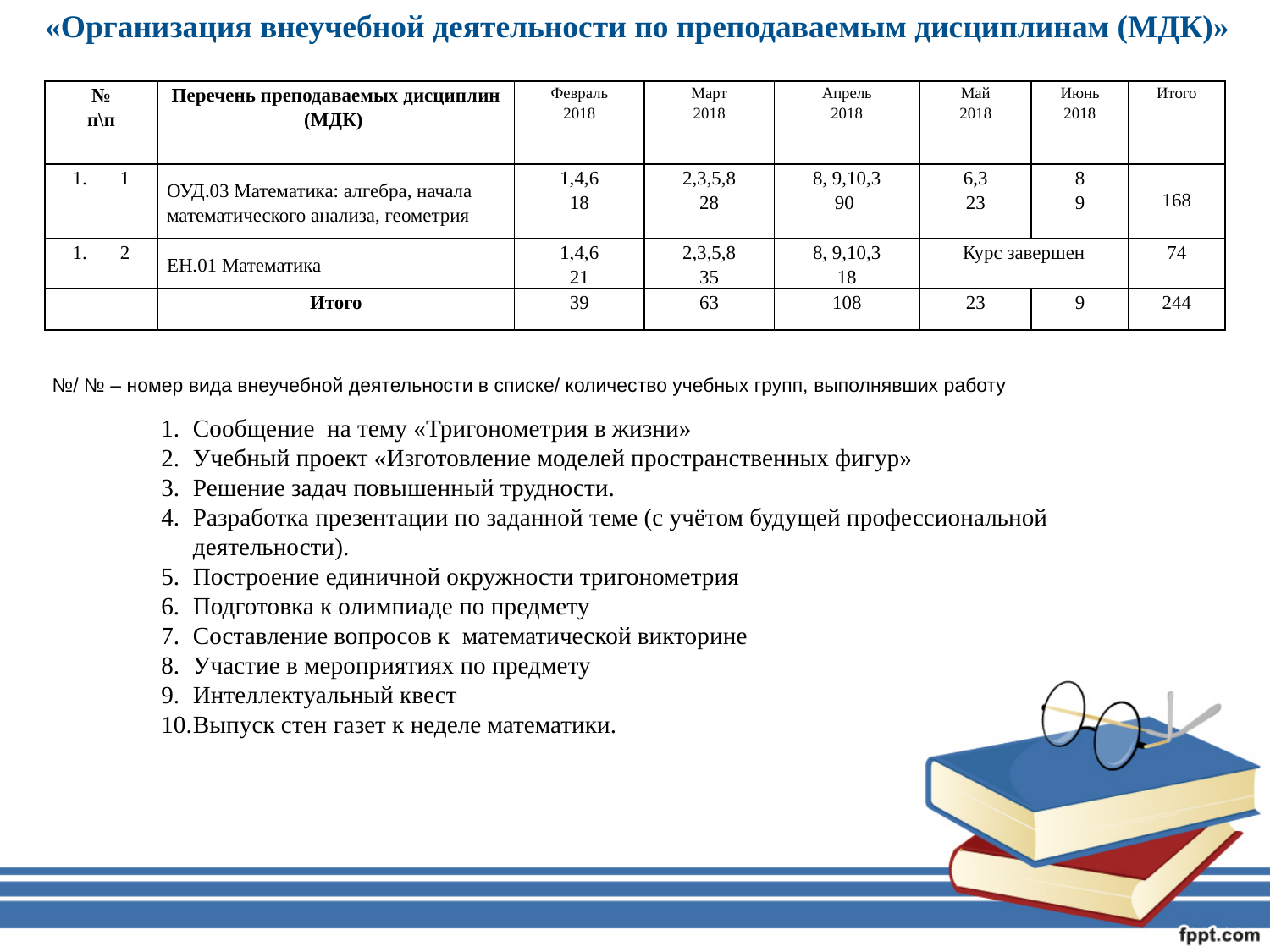

«Организация внеучебной деятельности по преподаваемым дисциплинам (МДК)»
#
| № п\п | Перечень преподаваемых дисциплин (МДК) | Февраль 2018 | Март 2018 | Апрель 2018 | Май 2018 | Июнь 2018 | Итого |
| --- | --- | --- | --- | --- | --- | --- | --- |
| 1 | ОУД.03 Математика: алгебра, начала математического анализа, геометрия | 1,4,6 18 | 2,3,5,8 28 | 8, 9,10,3 90 | 6,3 23 | 8 9 | 168 |
| 2 | ЕН.01 Математика | 1,4,6 21 | 2,3,5,8 35 | 8, 9,10,3 18 | Курс завершен |  | 74 |
|  | Итого | 39 | 63 | 108 | 23 | 9 | 244 |
№/ № – номер вида внеучебной деятельности в списке/ количество учебных групп, выполнявших работу
Сообщение  на тему «Тригонометрия в жизни»
Учебный проект «Изготовление моделей пространственных фигур»
Решение задач повышенный трудности.
Разработка презентации по заданной теме (с учётом будущей профессиональной деятельности).
Построение единичной окружности тригонометрия
Подготовка к олимпиаде по предмету
Составление вопросов к  математической викторине
Участие в мероприятиях по предмету
Интеллектуальный квест
Выпуск стен газет к неделе математики.